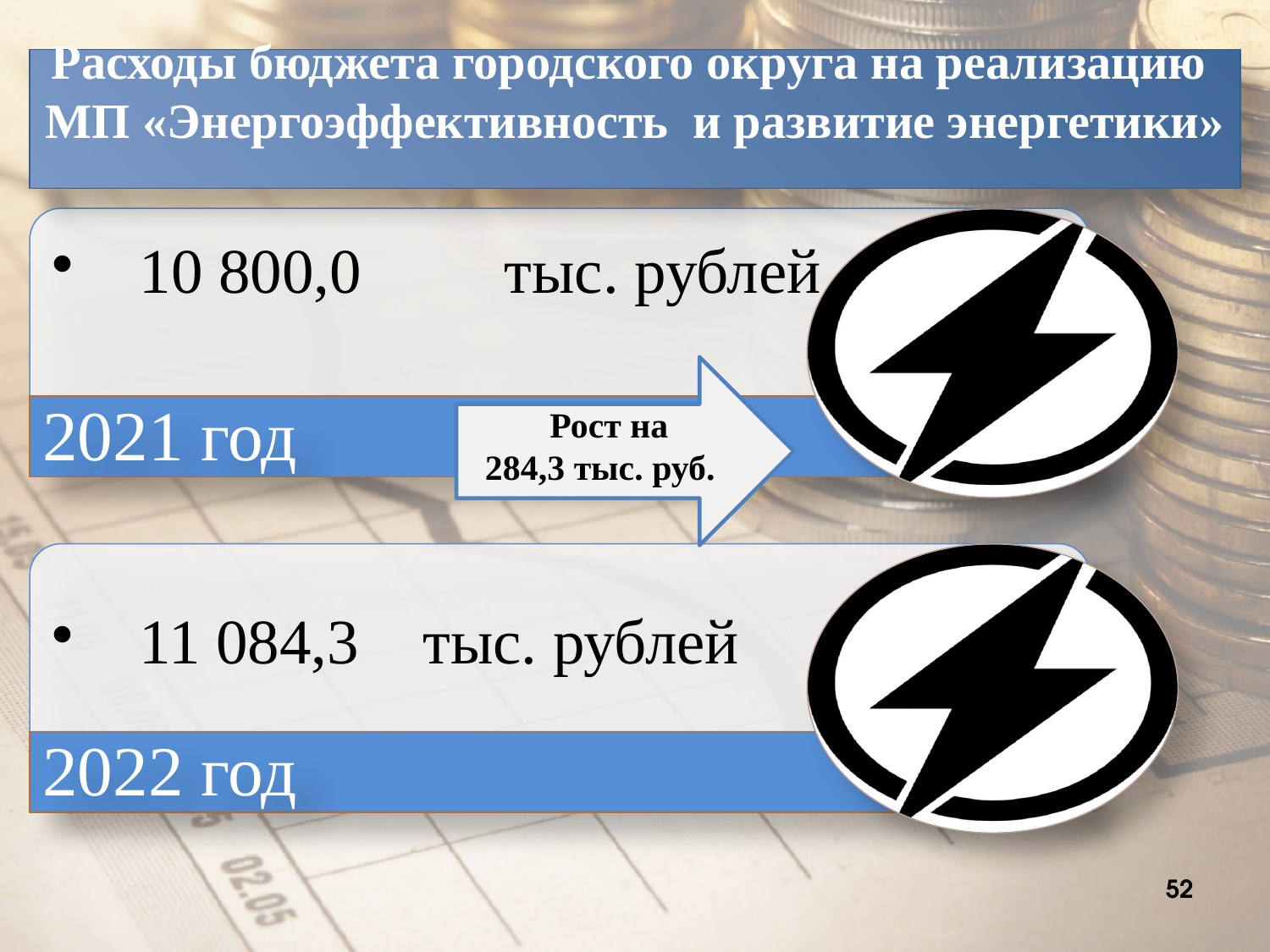

Расходы бюджета городского округа на реализацию
МП «Энергоэффективность  и развитие энергетики»
2021 год
2022 год
   11 084,3    тыс. рублей

  Рост на
284,3 тыс. руб.
52